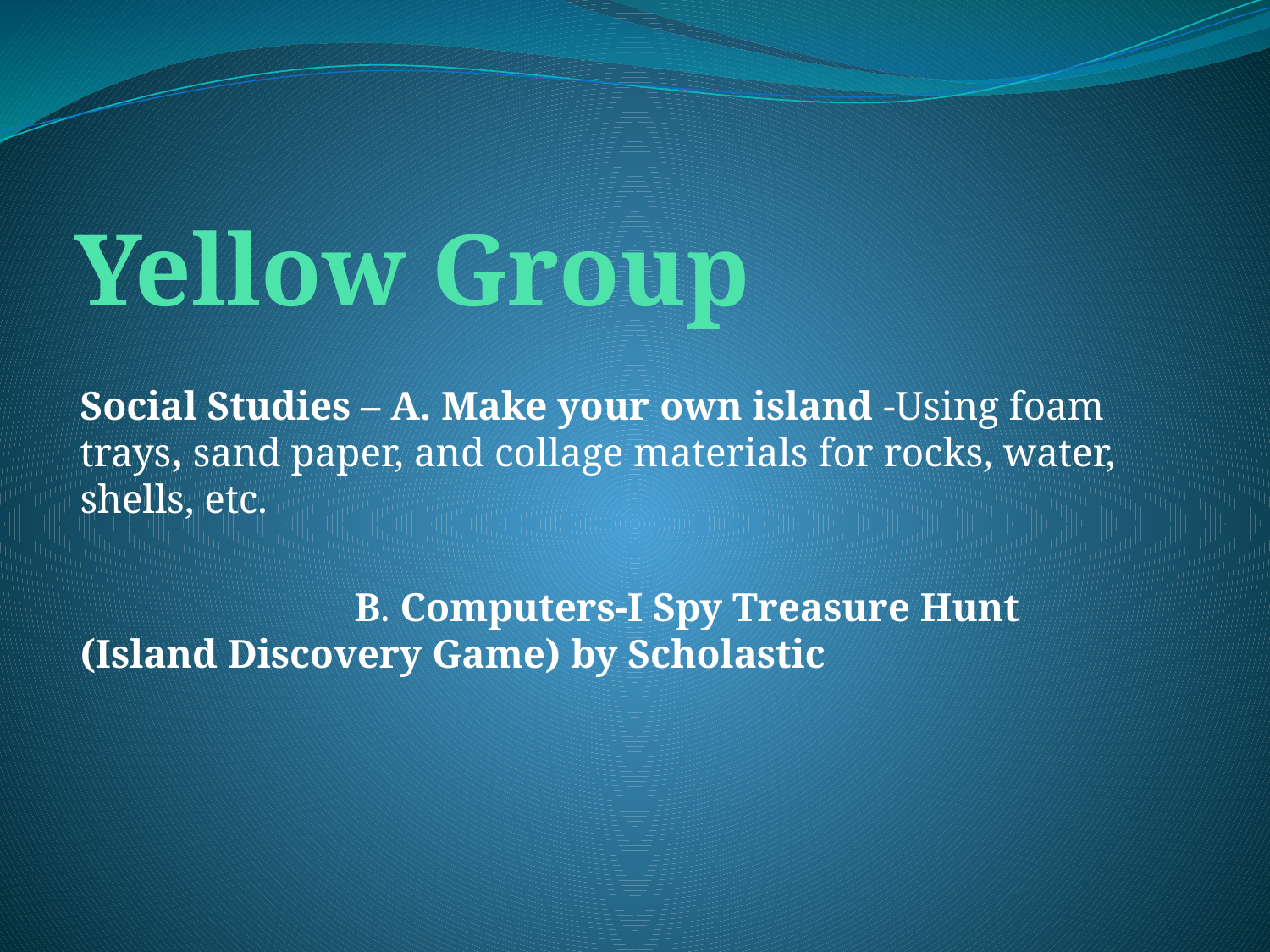

# Yellow Group
Social Studies – A. Make your own island -Using foam trays, sand paper, and collage materials for rocks, water, shells, etc.

                           B. Computers-I Spy Treasure Hunt (Island Discovery Game) by Scholastic